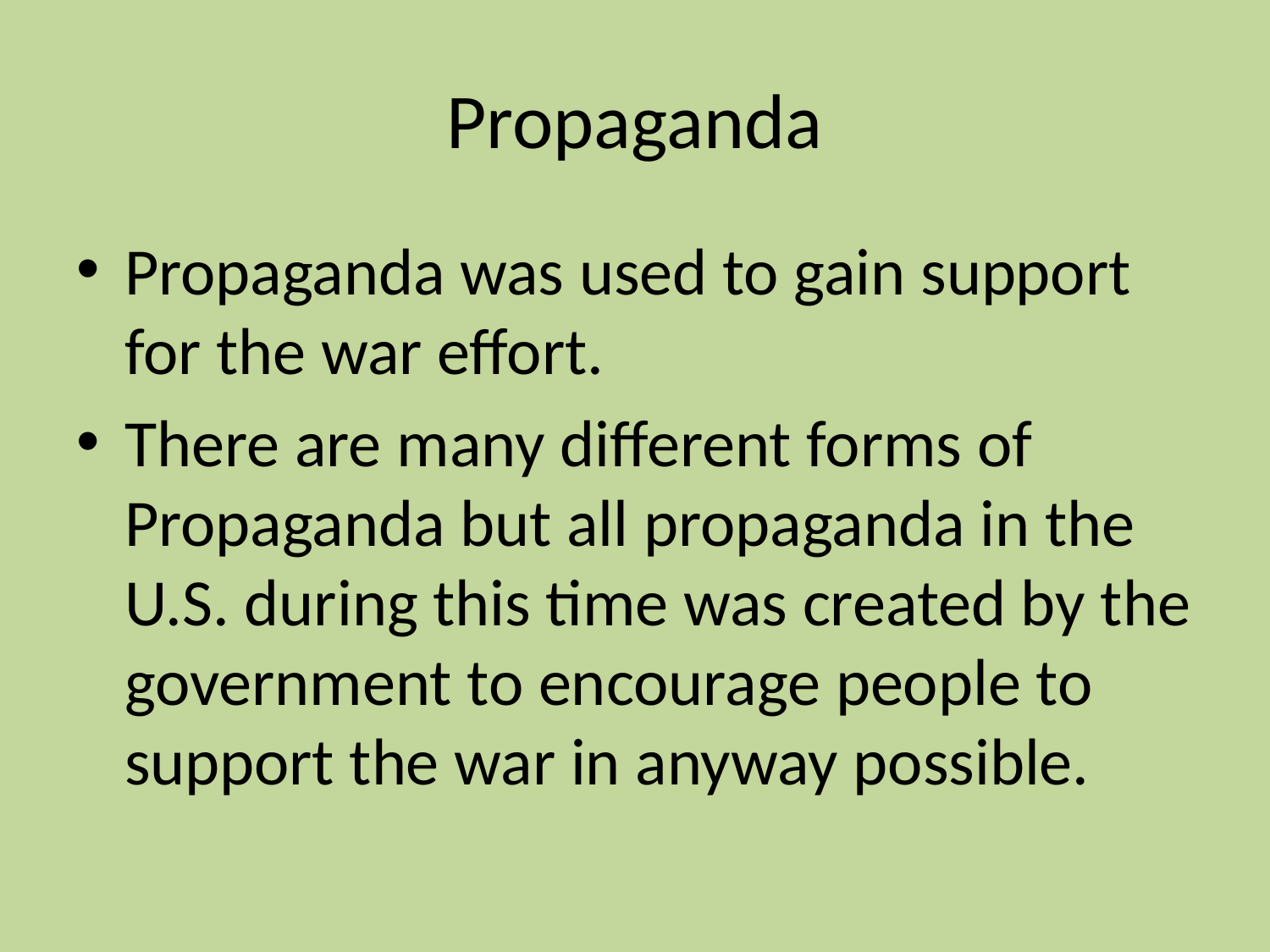

# Propaganda
Propaganda was used to gain support for the war effort.
There are many different forms of Propaganda but all propaganda in the U.S. during this time was created by the government to encourage people to support the war in anyway possible.